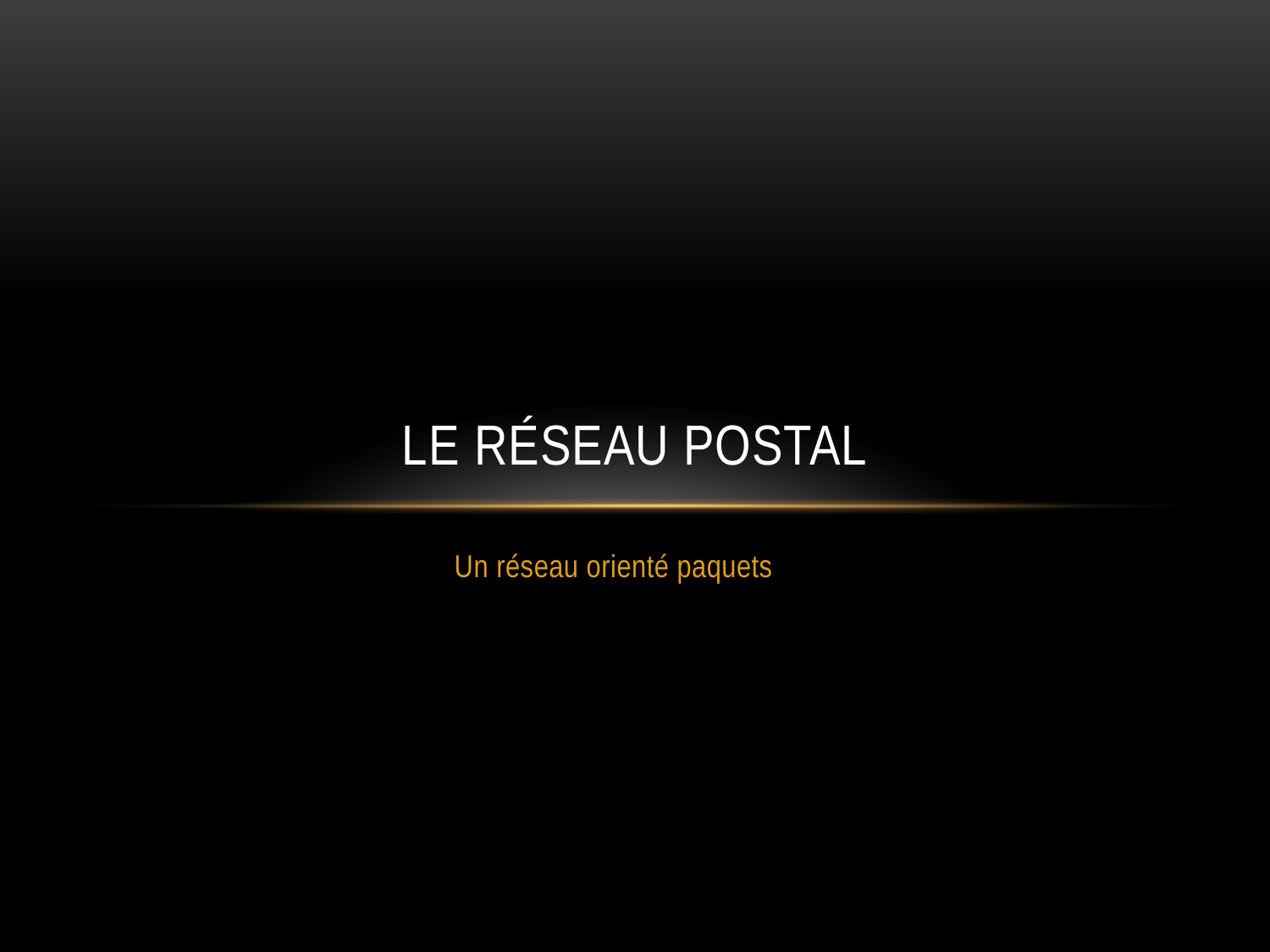

# Le réseau postal
Un réseau orienté paquets